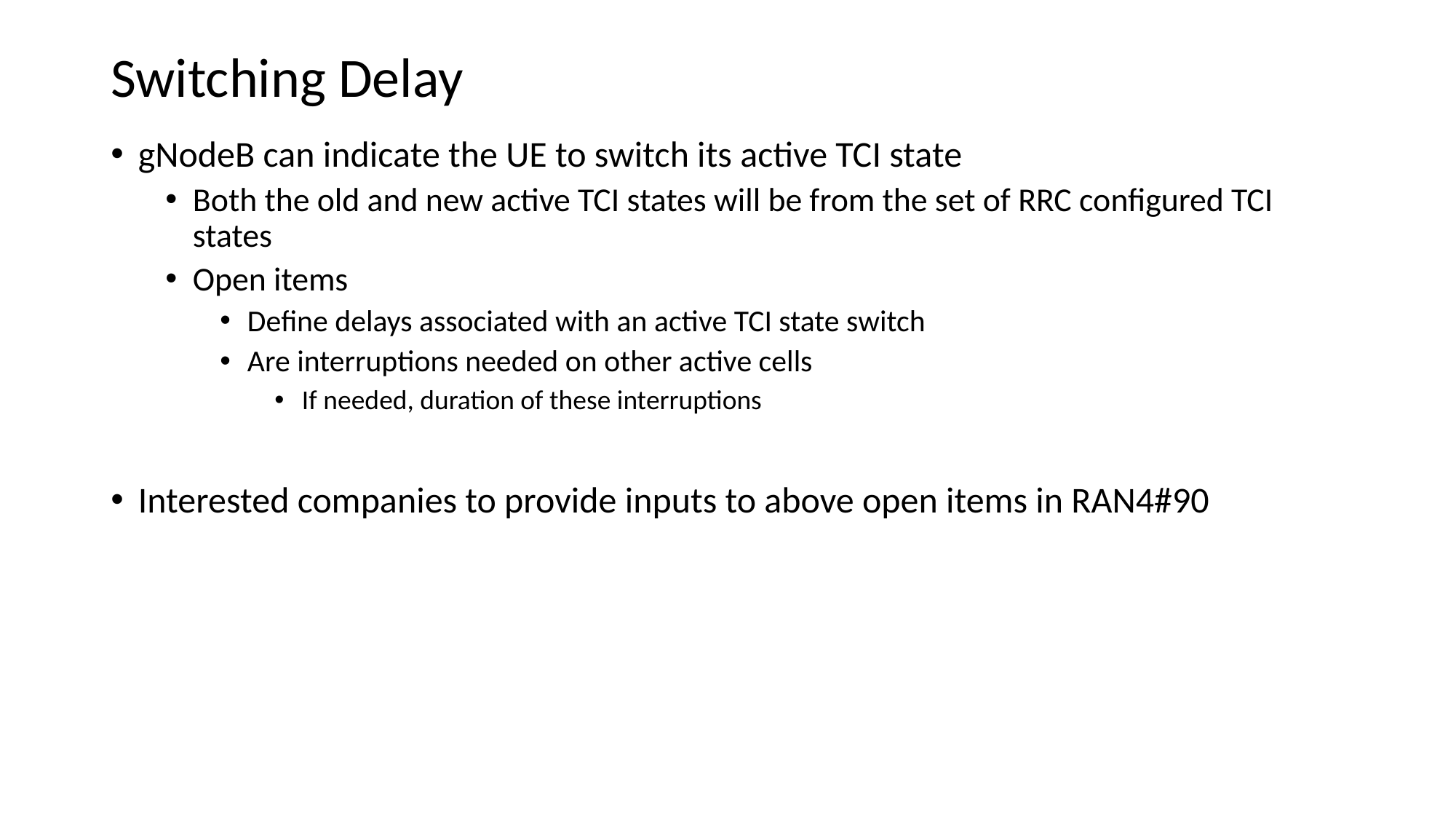

# Switching Delay
gNodeB can indicate the UE to switch its active TCI state
Both the old and new active TCI states will be from the set of RRC configured TCI states
Open items
Define delays associated with an active TCI state switch
Are interruptions needed on other active cells
If needed, duration of these interruptions

Interested companies to provide inputs to above open items in RAN4#90